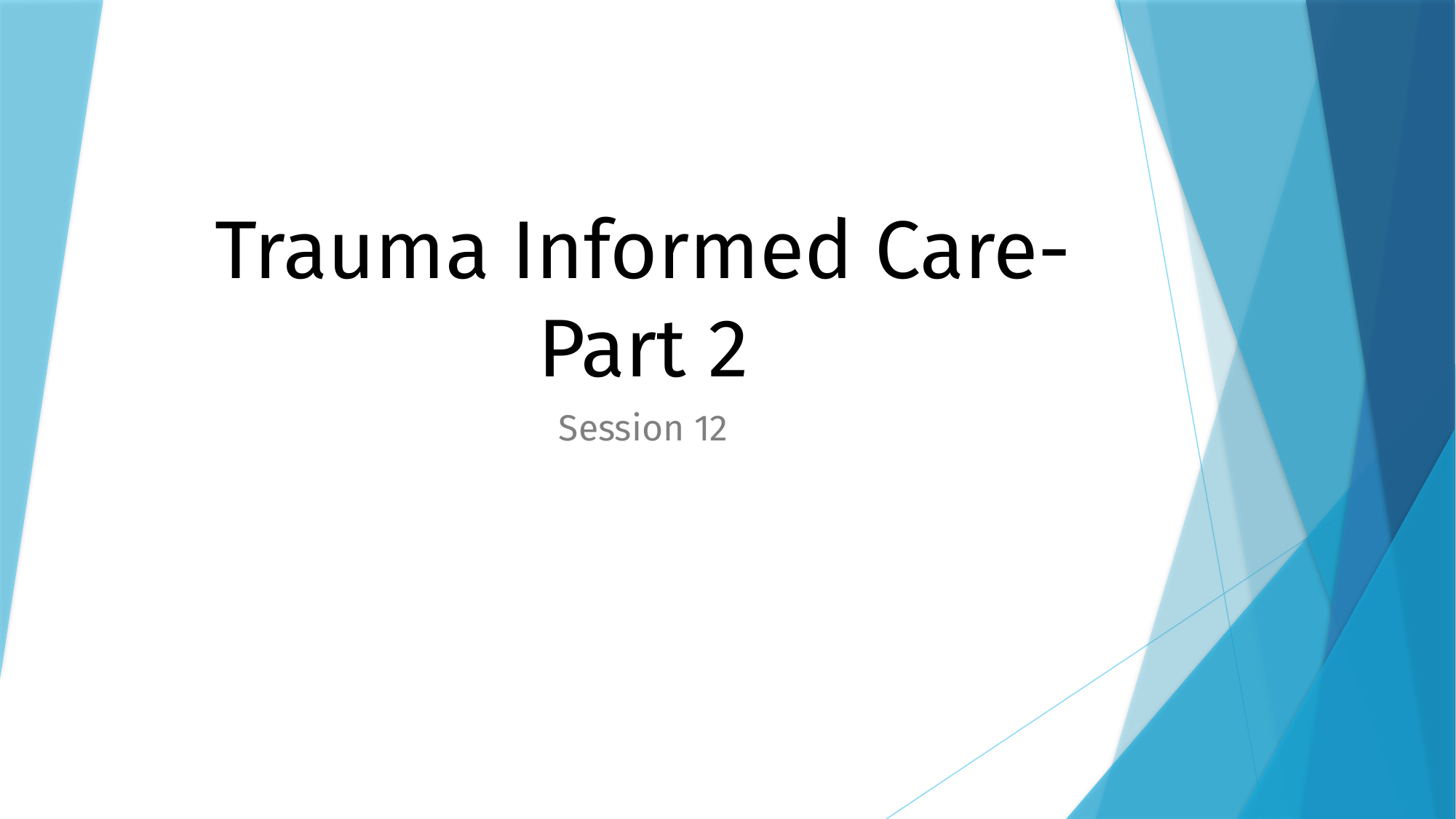

# Trauma Informed Care-Part 2
Session 12